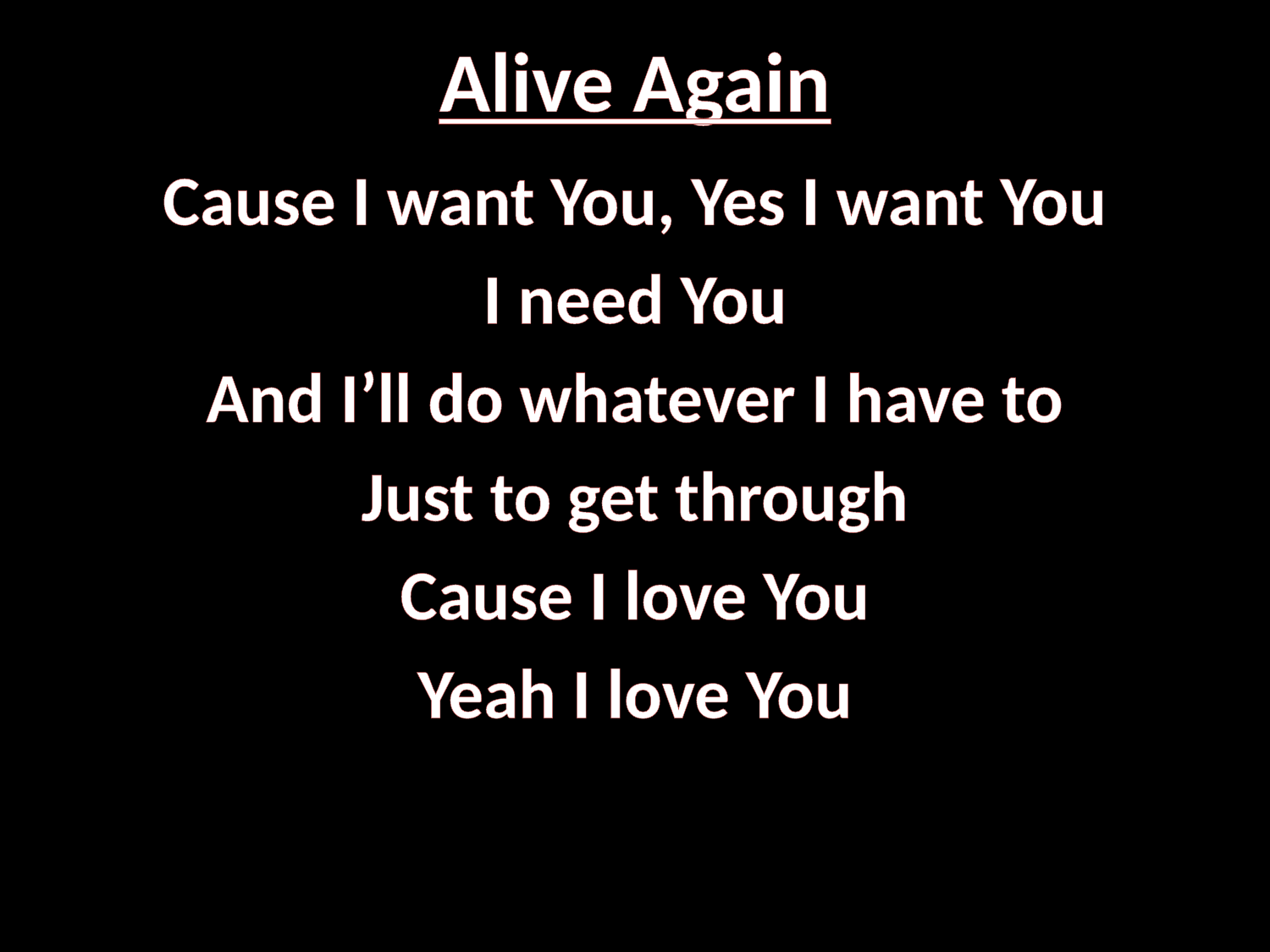

# Alive Again
Cause I want You, Yes I want You
I need You
And I’ll do whatever I have to
Just to get through
Cause I love You
Yeah I love You